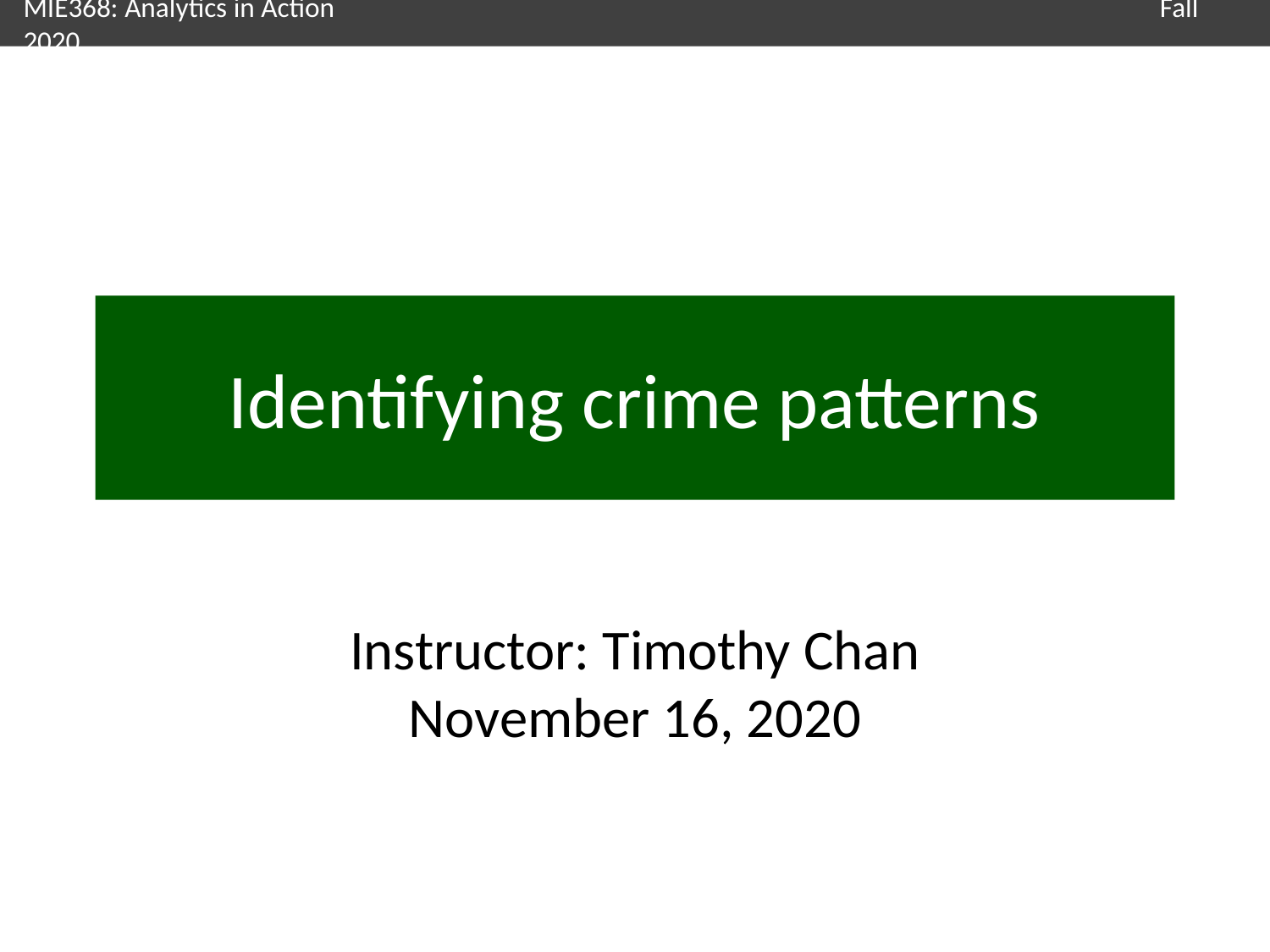

# Identifying crime patterns

Instructor: Timothy Chan
November 16, 2020